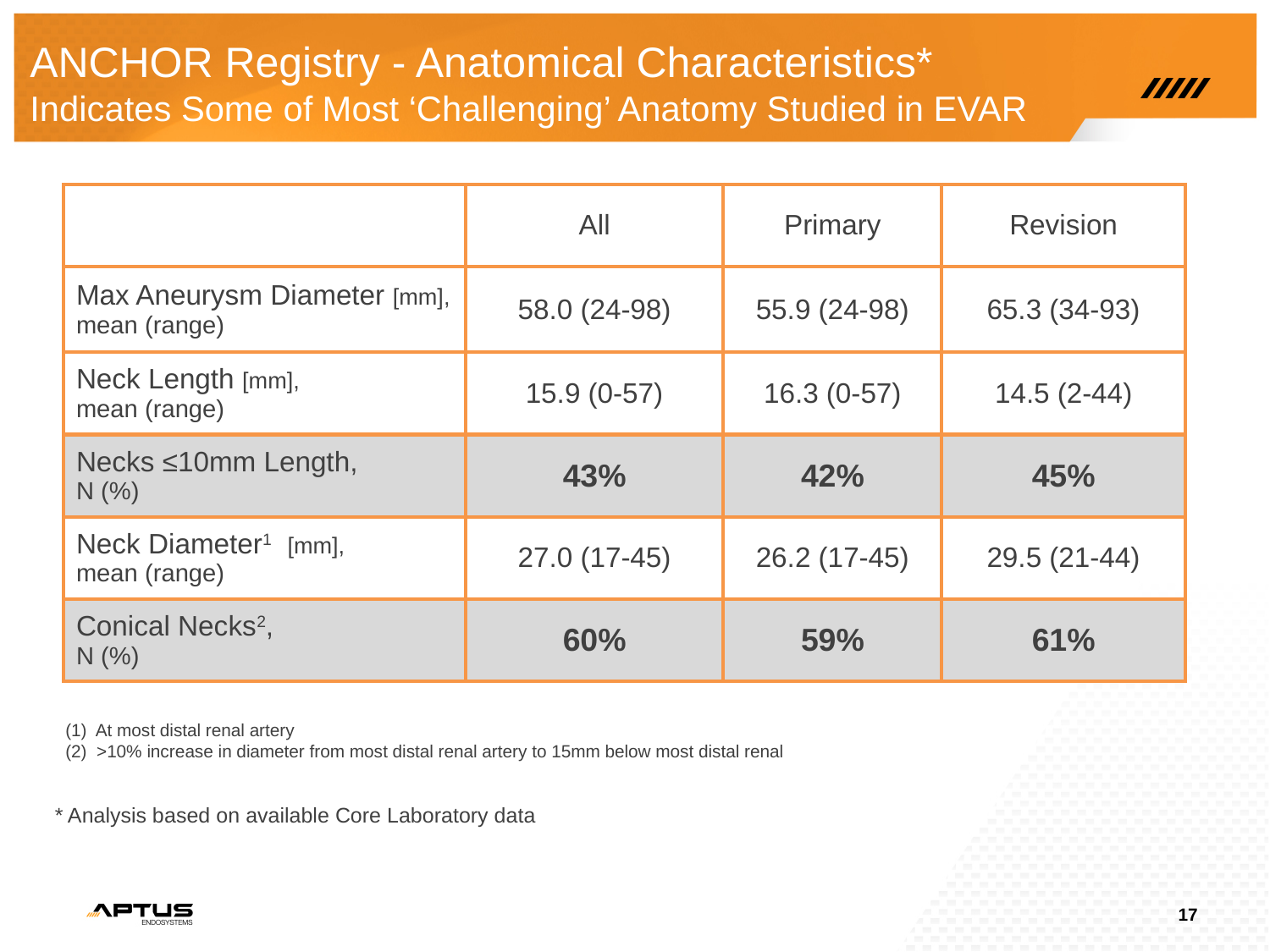

ANCHOR Registry - Anatomical Characteristics*
Indicates Some of Most ‘Challenging’ Anatomy Studied in EVAR
|  | All | Primary | Revision |
| --- | --- | --- | --- |
| Max Aneurysm Diameter [mm], mean (range) | 58.0 (24-98) | 55.9 (24-98) | 65.3 (34-93) |
| Neck Length [mm], mean (range) | 15.9 (0-57) | 16.3 (0-57) | 14.5 (2-44) |
| Necks ≤10mm Length, N (%) | 43% | 42% | 45% |
| Neck Diameter1 [mm], mean (range) | 27.0 (17-45) | 26.2 (17-45) | 29.5 (21-44) |
| Conical Necks2, N (%) | 60% | 59% | 61% |
(1)  At most distal renal artery
(2)  >10% increase in diameter from most distal renal artery to 15mm below most distal renal

* Analysis based on available Core Laboratory data
17